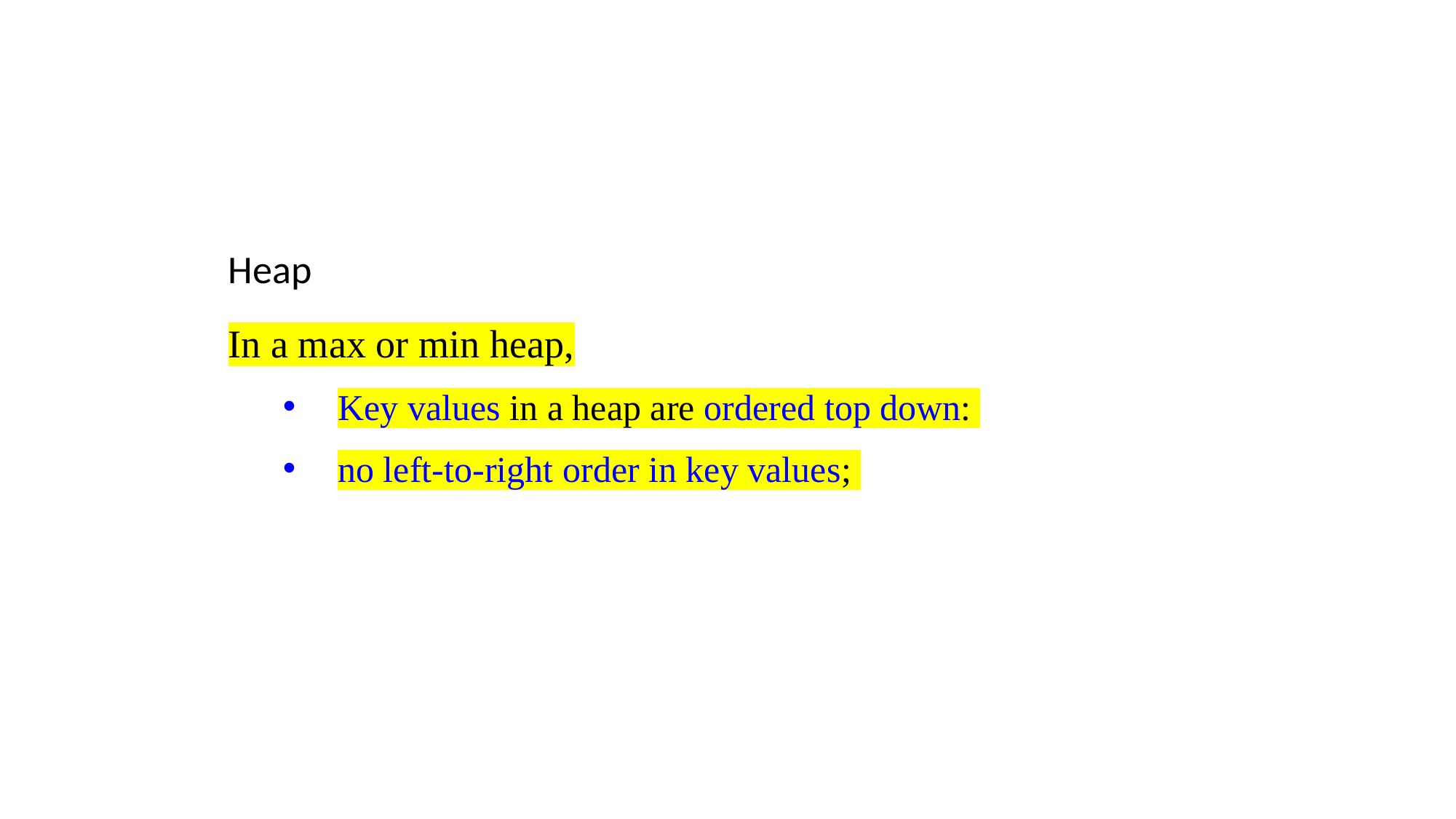

Heap
In a max or min heap,
Key values in a heap are ordered top down:
no left-to-right order in key values;